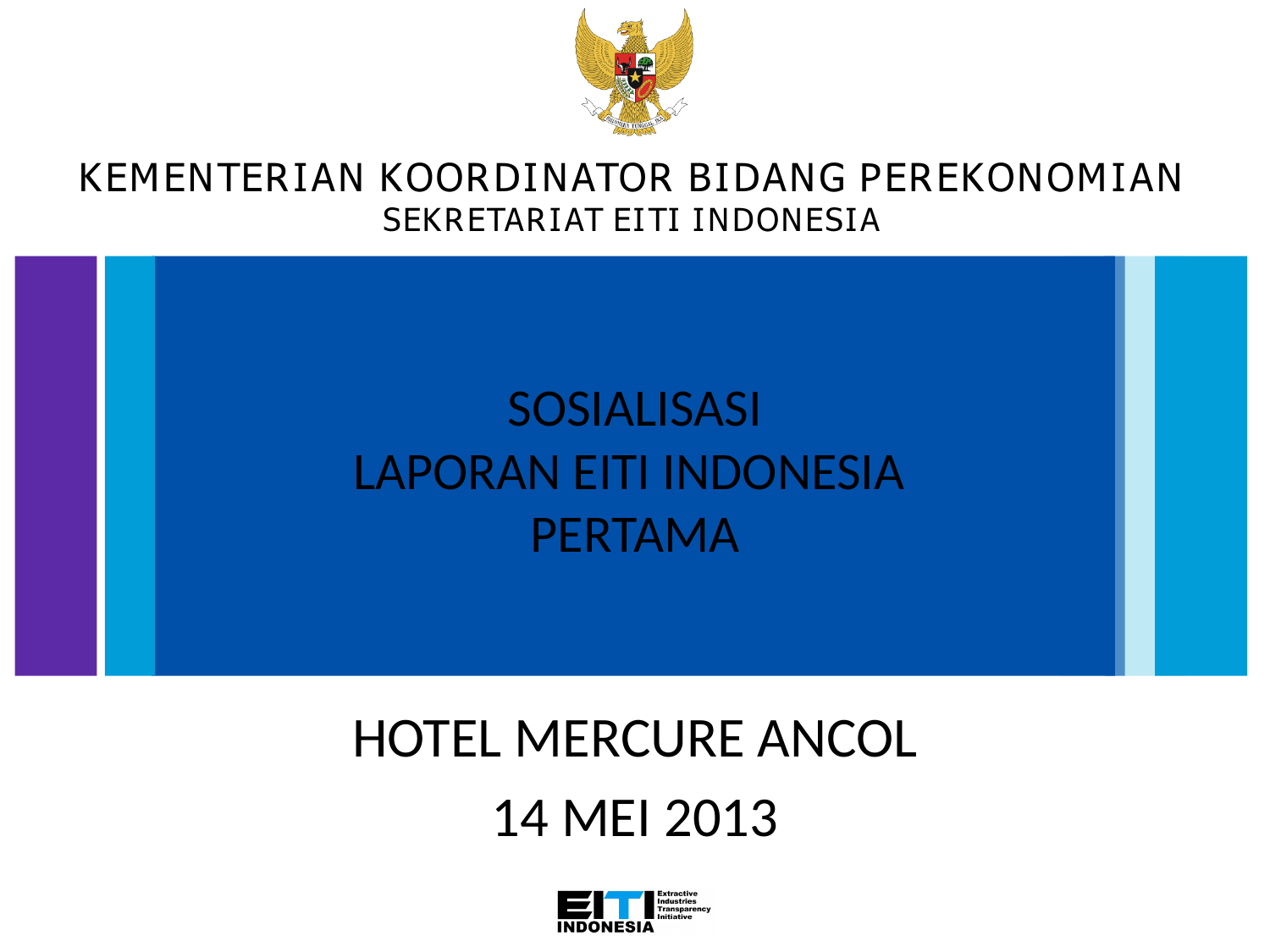

# SOSIALISASI LAPORAN EITI INDONESIA PERTAMA
HOTEL MERCURE ANCOL
14 MEI 2013